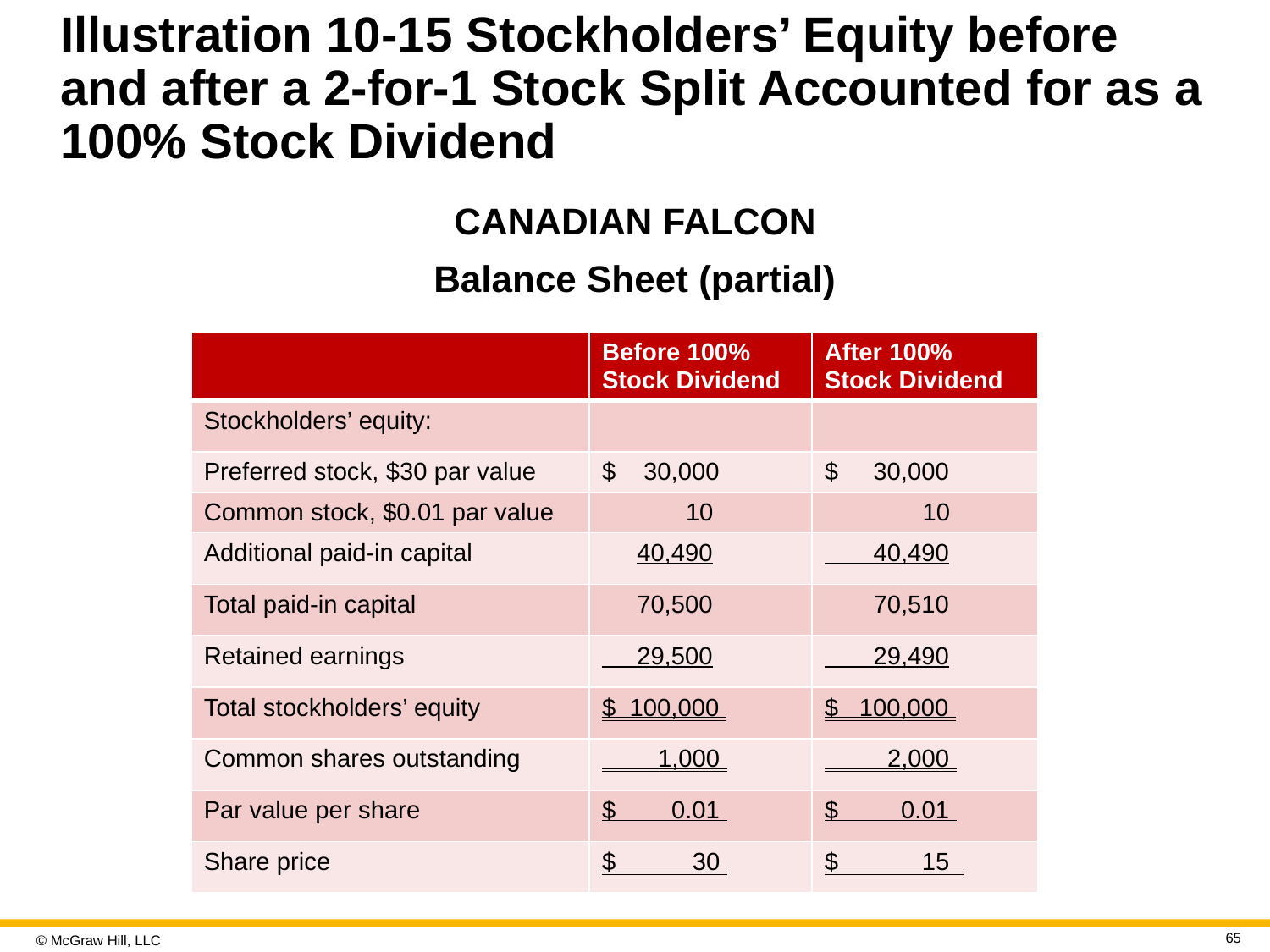

# Illustration 10-15 Stockholders’ Equity before and after a 2-for-1 Stock Split Accounted for as a 100% Stock Dividend
CANADIAN FALCON
Balance Sheet (partial)
|  | Before 100% Stock Dividend | After 100% Stock Dividend |
| --- | --- | --- |
| Stockholders’ equity: |  |  |
| Preferred stock, $30 par value | $    30,000 | $   30,000 |
| Common stock, $0.01 par value | 10 | 10 |
| Additional paid-in capital | 40,490 | 40,490 |
| Total paid-in capital | 70,500 | 70,510 |
| Retained earnings | 29,500 | 29,490 |
| Total stockholders’ equity | $  100,000 | $  100,000 |
| Common shares outstanding | 1,000 | 2,000 |
| Par value per share | $        0.01 | $         0.01 |
| Share price | $           30 | $            15 |
65